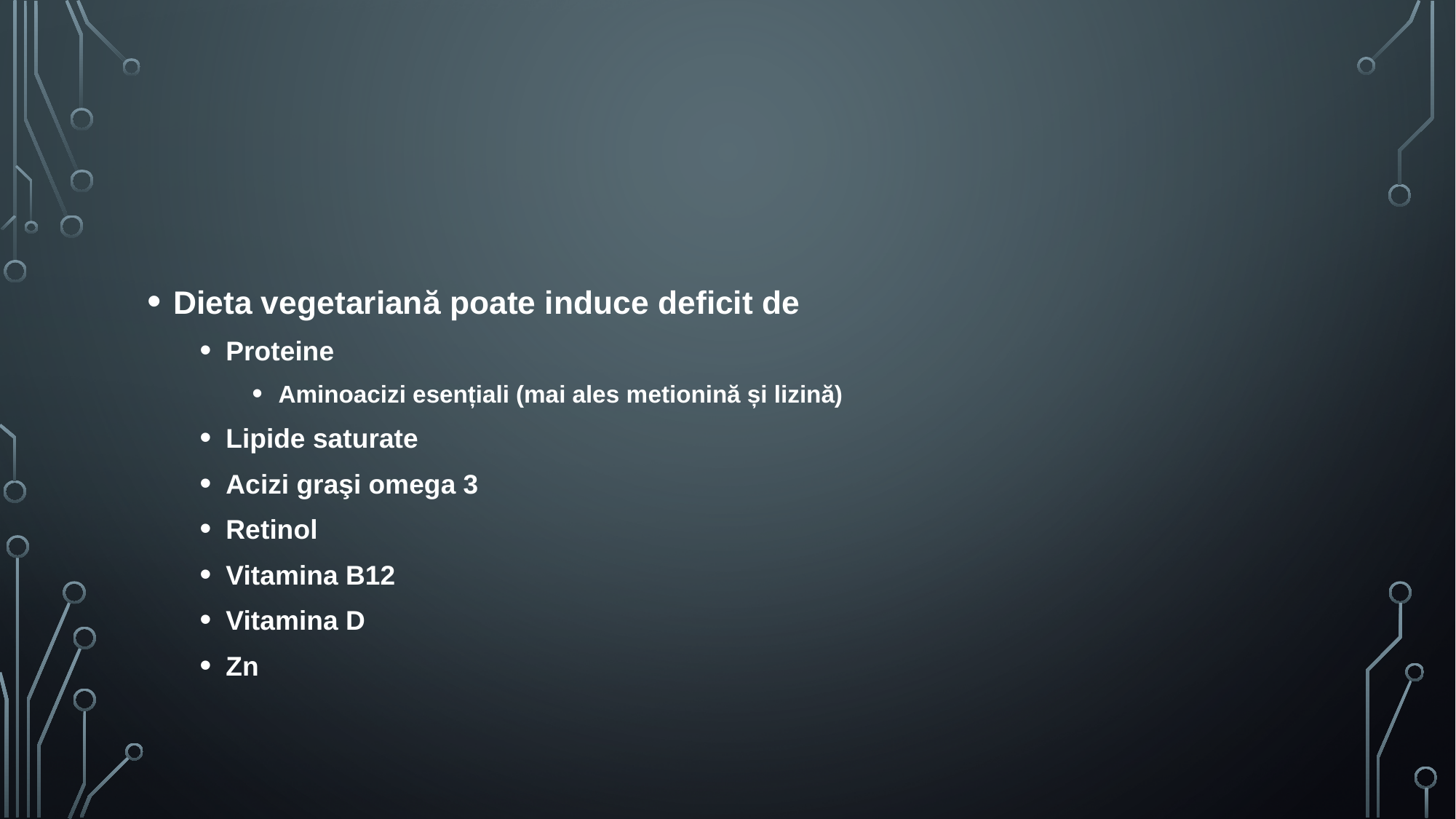

#
Dieta vegetariană poate induce deficit de
Proteine
Aminoacizi esențiali (mai ales metionină și lizină)
Lipide saturate
Acizi graşi omega 3
Retinol
Vitamina B12
Vitamina D
Zn